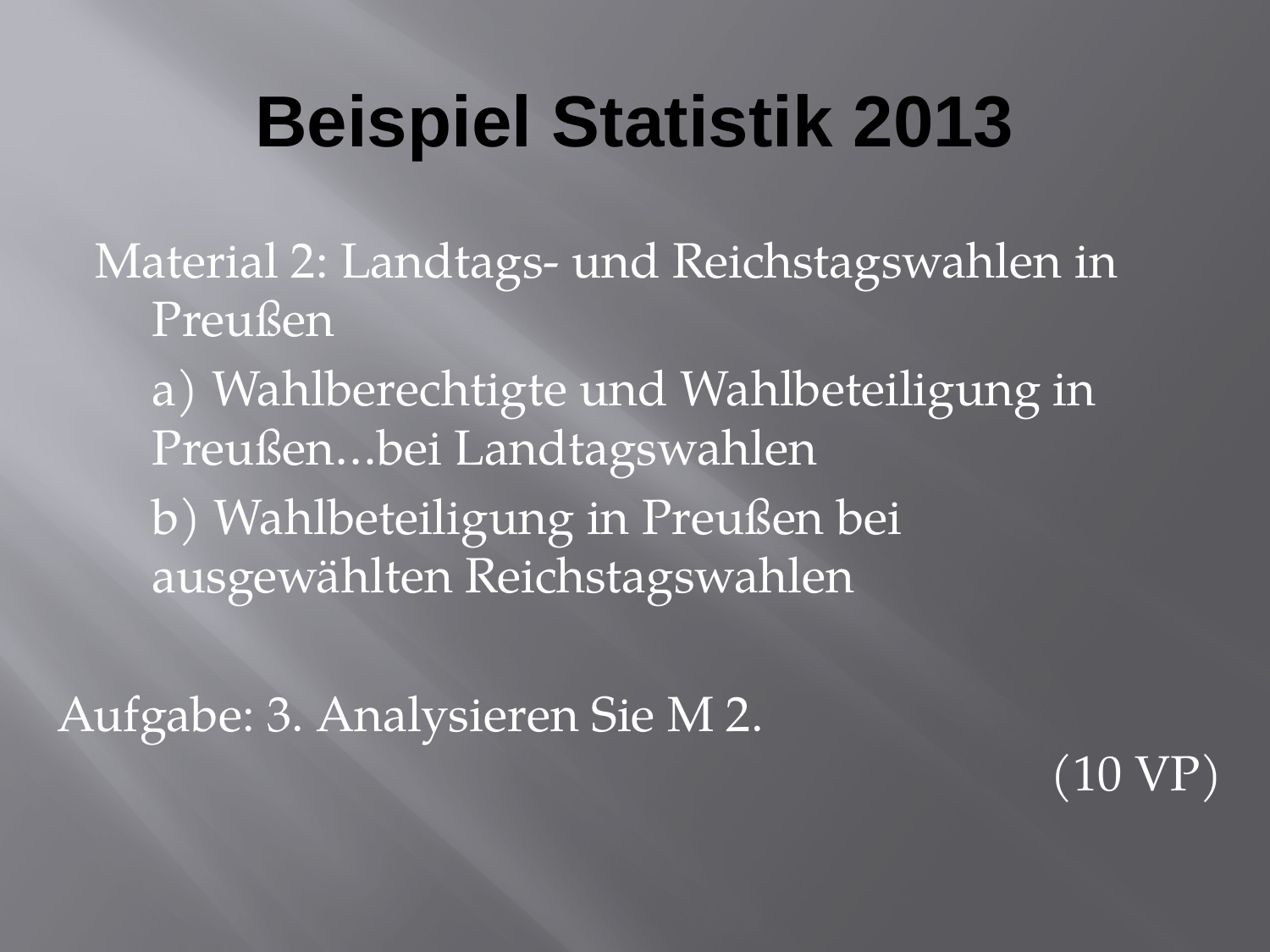

# Beispiel Statistik 2013
Material 2: Landtags- und Reichstagswahlen in Preußen
	a) Wahlberechtigte und Wahlbeteiligung in Preußen…bei Landtagswahlen
	b) Wahlbeteiligung in Preußen bei ausgewählten Reichstagswahlen
Aufgabe: 3. Analysieren Sie M 2.
(10 VP)